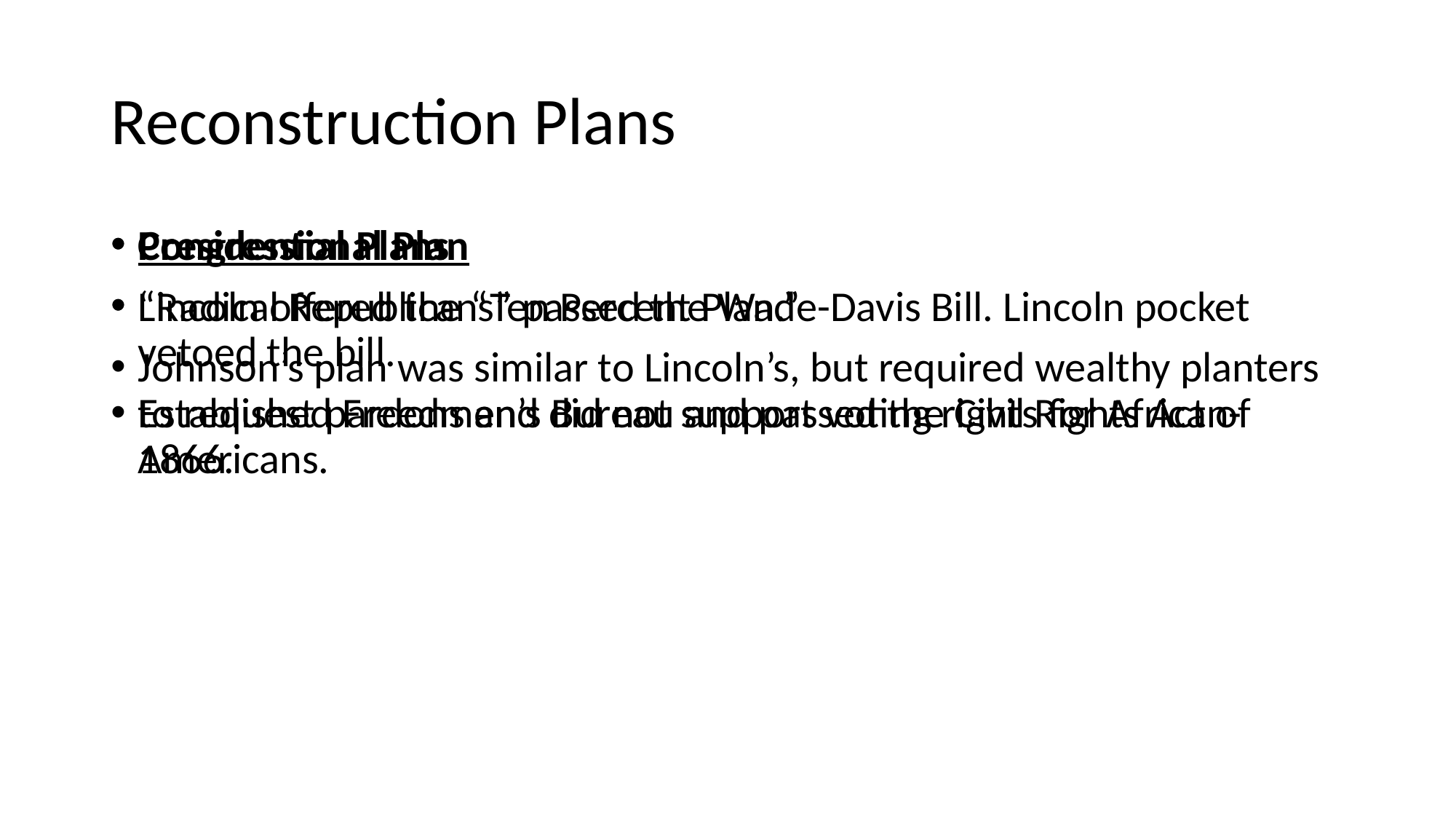

# Reconstruction Plans
Presidential Plans
Lincoln offered the “Ten Percent Plan.”
Johnson’s plan was similar to Lincoln’s, but required wealthy planters to request pardons and did not support voting rights for African-Americans.
Congressional Plan
“Radical Republicans” passed the Wade-Davis Bill. Lincoln pocket vetoed the bill.
Established Freedmen’s Bureau and passed the Civil Rights Act of 1866.